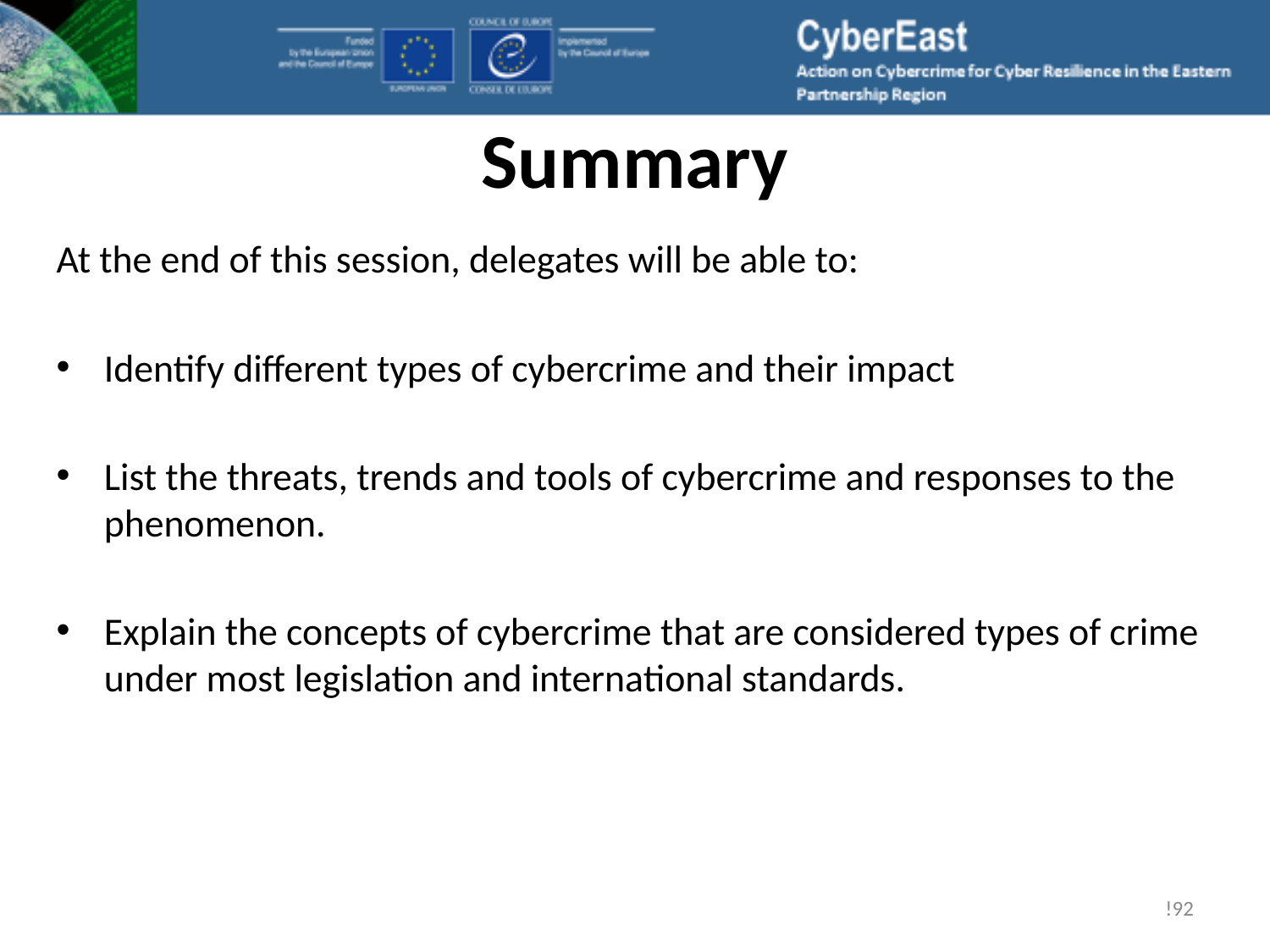

Summary
At the end of this session, delegates will be able to:

Identify different types of cybercrime and their impact

List the threats, trends and tools of cybercrime and responses to the phenomenon.

Explain the concepts of cybercrime that are considered types of crime under most legislation and international standards.

!92